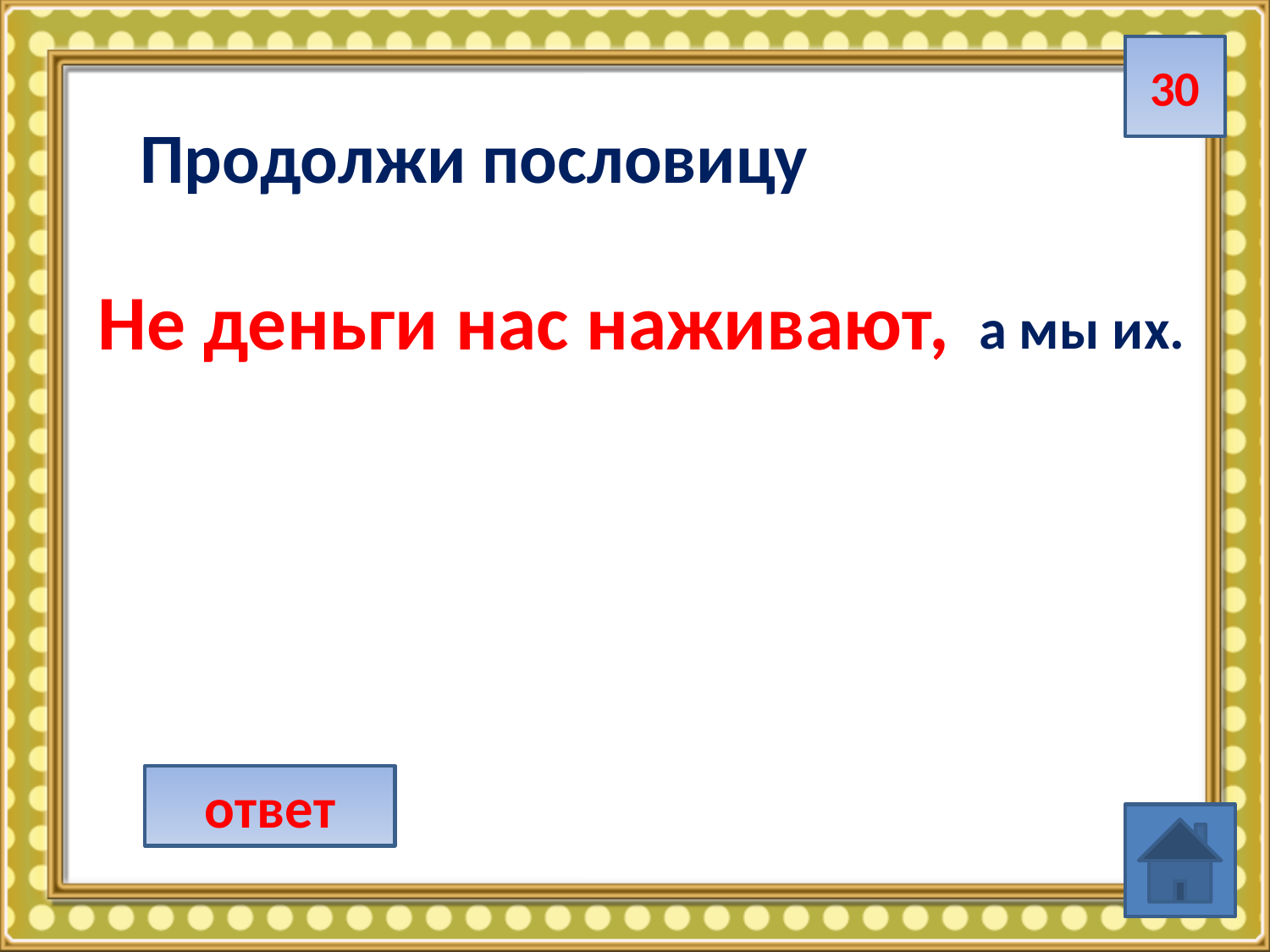

30

Продолжи пословицу
Не деньги нас наживают,
а мы их.

ответ